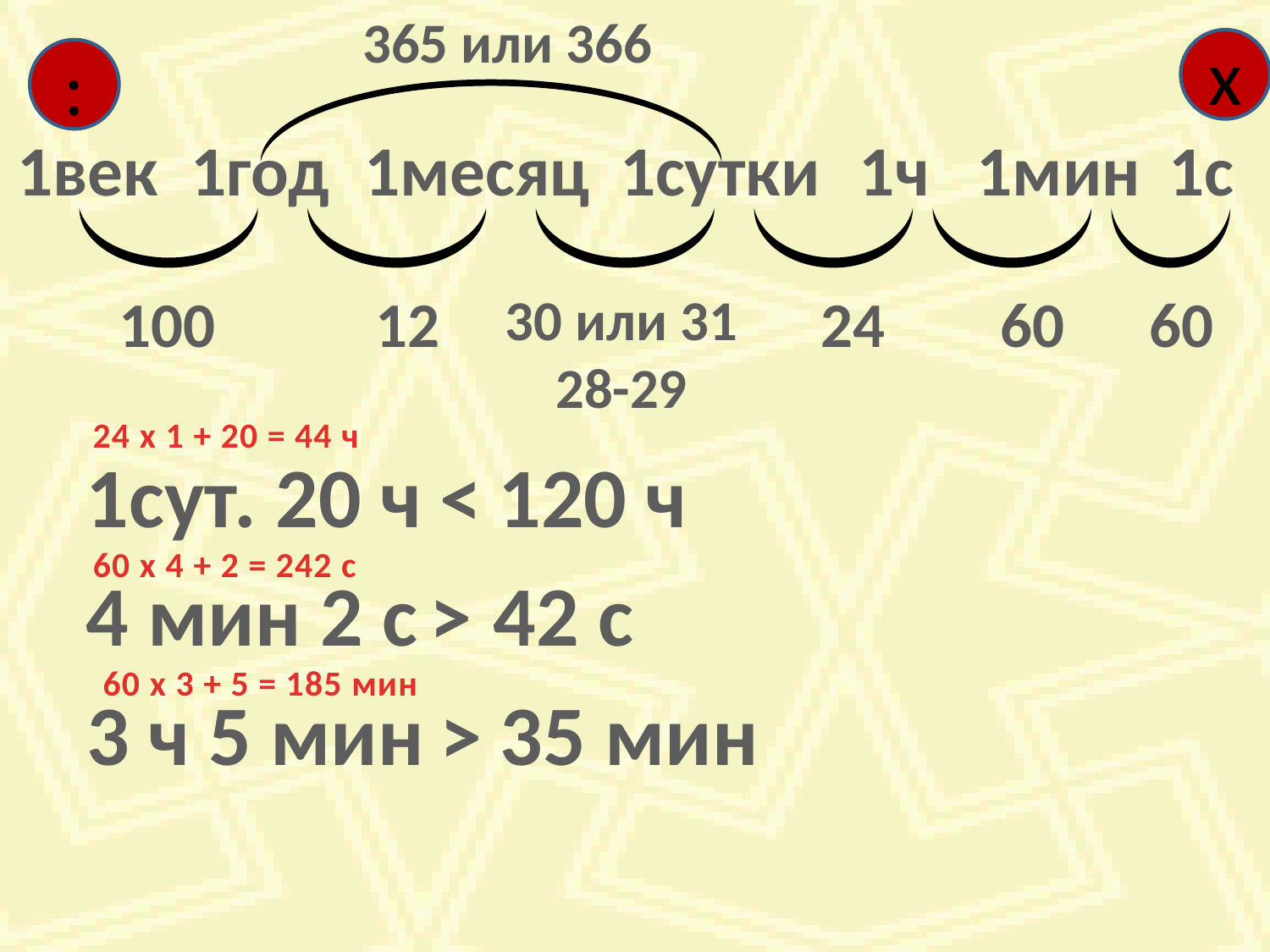

365 или 366

х
:
1век
1год
1месяц
1сутки
1ч
1мин
1с

100
12
30 или 31
28-29
24
60
60
24 х 1 + 20 = 44 ч
1сут. 20 ч    120 ч
<
60 х 4 + 2 = 242 с
4 мин 2 с    42 с
>
60 х 3 + 5 = 185 мин
3 ч 5 мин    35 мин
>